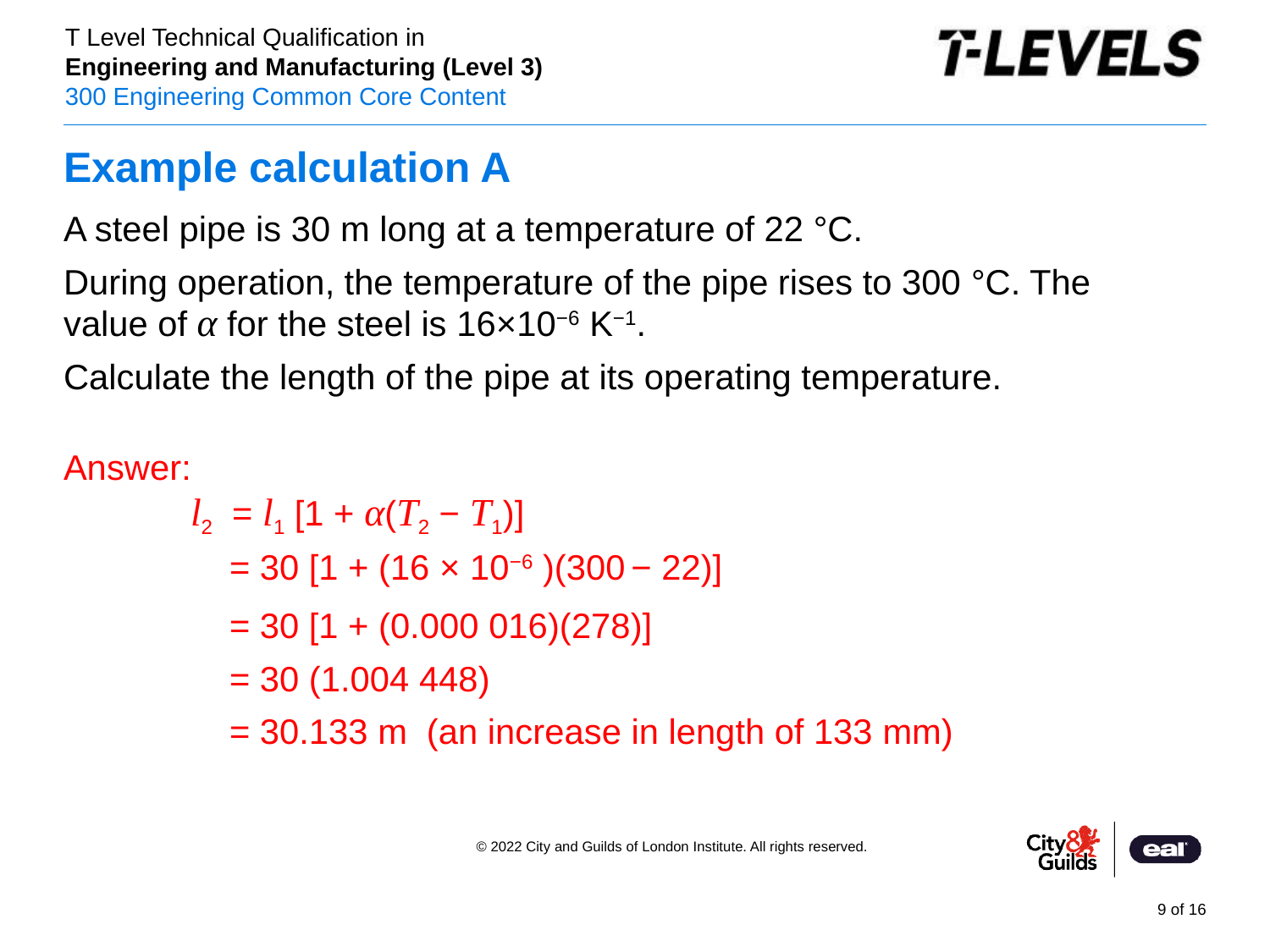

# Example calculation A
A steel pipe is 30 m long at a temperature of 22 °C.
During operation, the temperature of the pipe rises to 300 °C. The value of α for the steel is 16×10−6 K−1.
Calculate the length of the pipe at its operating temperature.

Answer:
	l2  = l1 [1 + α(T2 − T1)]
	    = 30 [1 + (16 × 10−6 )(300 − 22)]
	    = 30 [1 + (0.000 016)(278)]
	    = 30 (1.004 448)
	    = 30.133 m  (an increase in length of 133 mm)